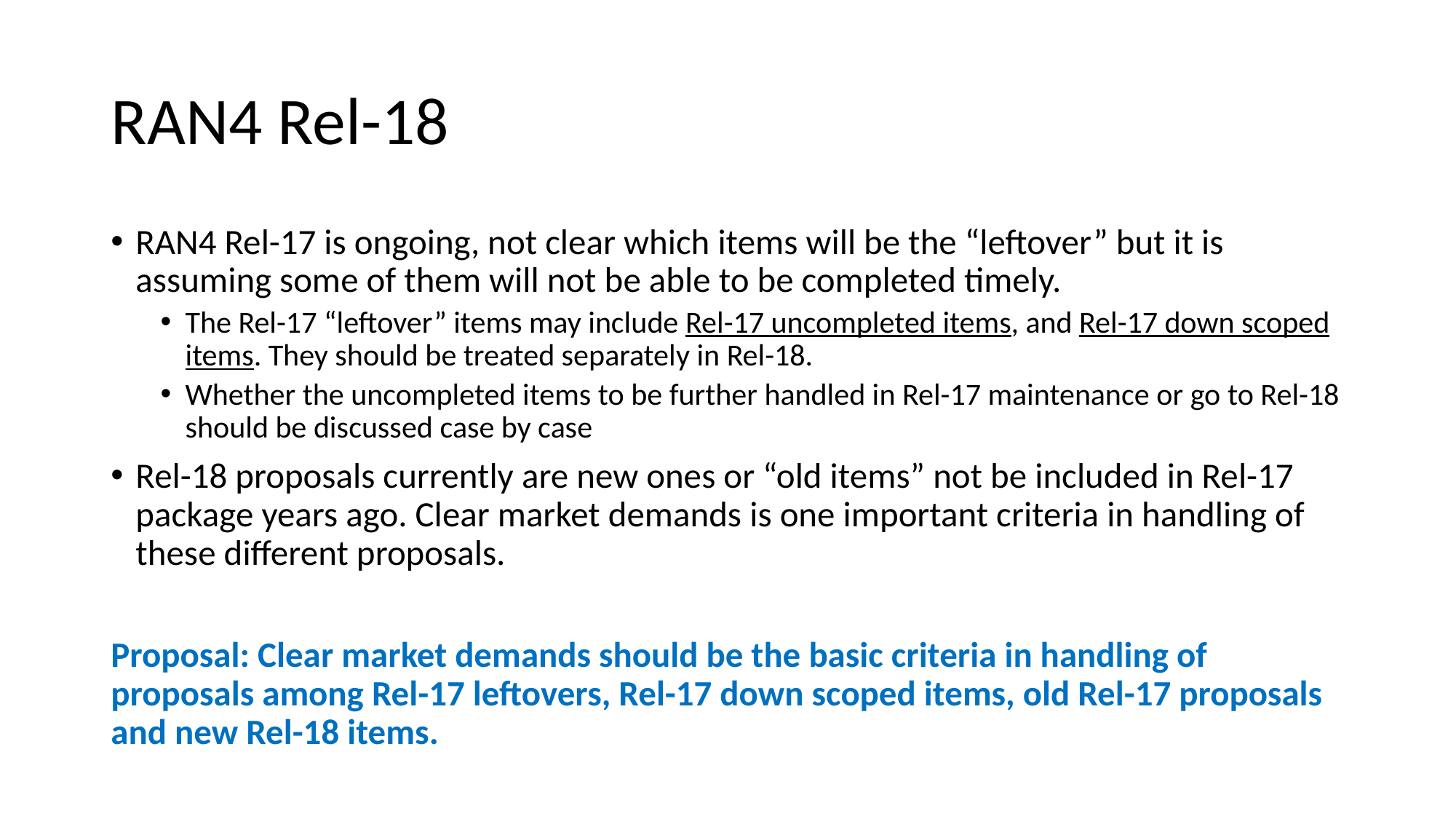

# RAN4 Rel-18
RAN4 Rel-17 is ongoing, not clear which items will be the “leftover” but it is assuming some of them will not be able to be completed timely.
The Rel-17 “leftover” items may include Rel-17 uncompleted items, and Rel-17 down scoped items. They should be treated separately in Rel-18.
Whether the uncompleted items to be further handled in Rel-17 maintenance or go to Rel-18 should be discussed case by case
Rel-18 proposals currently are new ones or “old items” not be included in Rel-17 package years ago. Clear market demands is one important criteria in handling of these different proposals.

Proposal: Clear market demands should be the basic criteria in handling of proposals among Rel-17 leftovers, Rel-17 down scoped items, old Rel-17 proposals and new Rel-18 items.